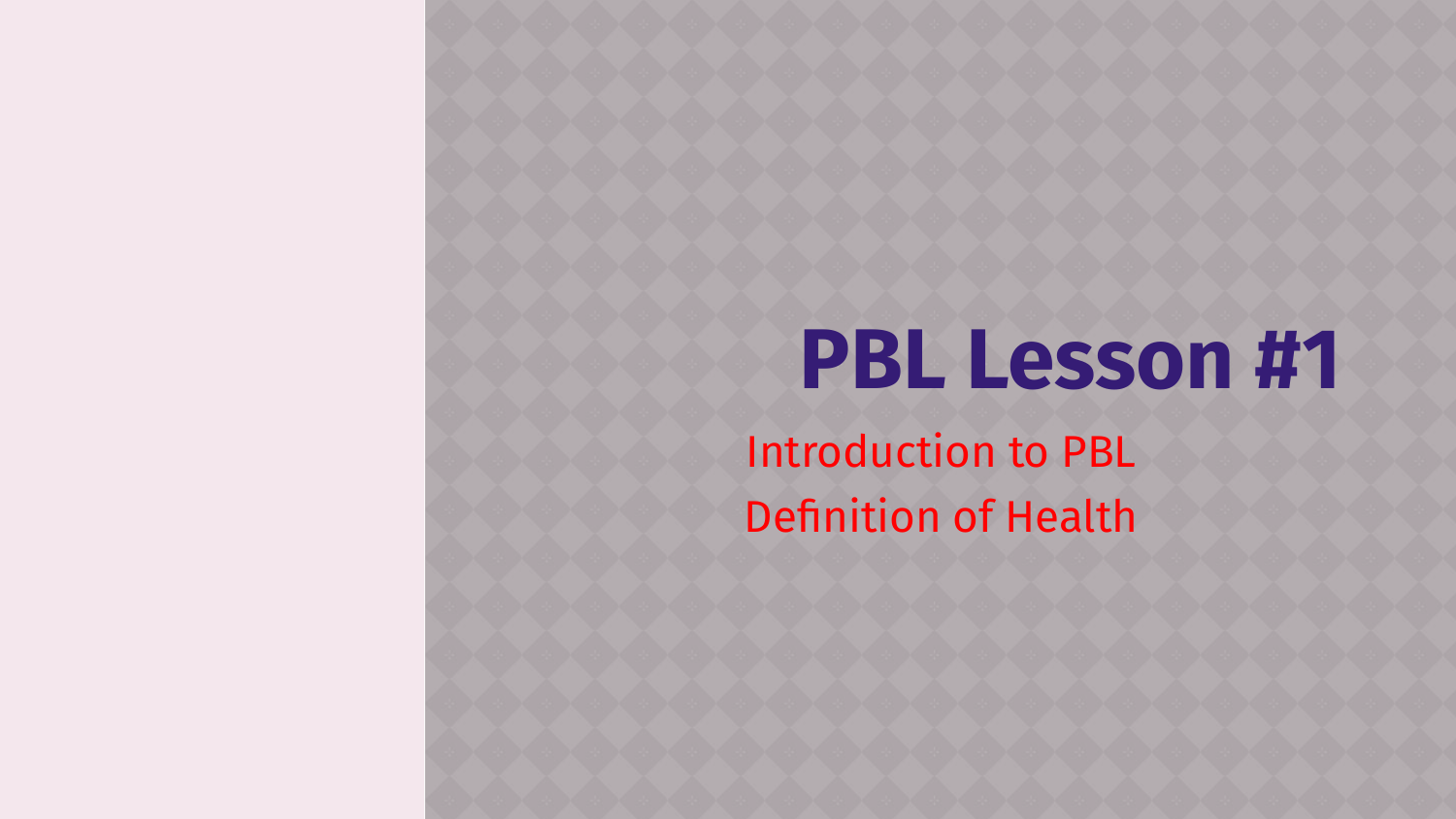

# PBL Lesson #1
Introduction to PBL
Definition of Health